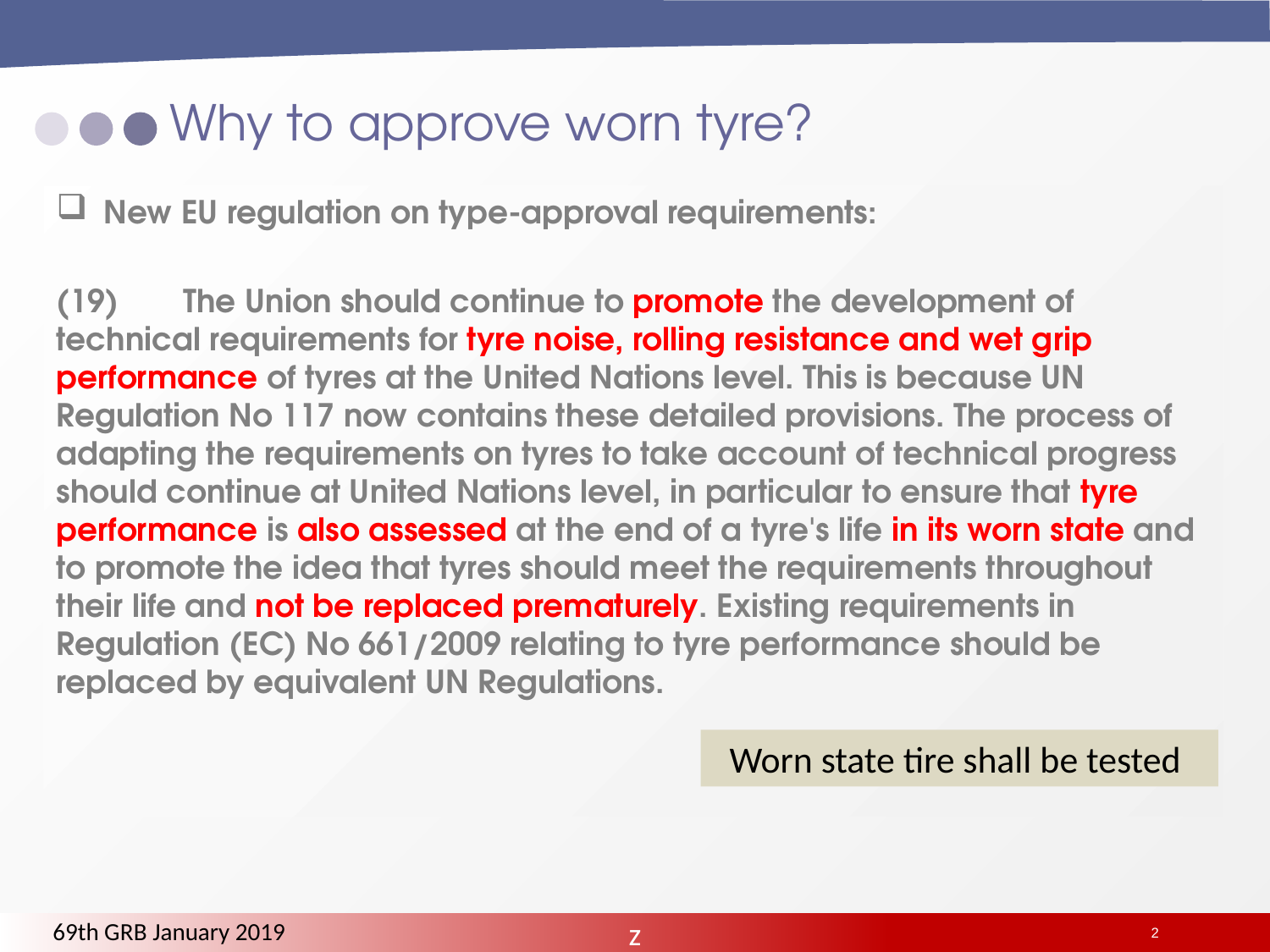

# Why to approve worn tyre?
New EU regulation on type-approval requirements:

(19)	The Union should continue to promote the development of technical requirements for tyre noise, rolling resistance and wet grip performance of tyres at the United Nations level. This is because UN Regulation No 117 now contains these detailed provisions. The process of adapting the requirements on tyres to take account of technical progress should continue at United Nations level, in particular to ensure that tyre performance is also assessed at the end of a tyre's life in its worn state and to promote the idea that tyres should meet the requirements throughout their life and not be replaced prematurely. Existing requirements in Regulation (EC) No 661/2009 relating to tyre performance should be replaced by equivalent UN Regulations.
Worn state tire shall be tested
69th GRB January 2019